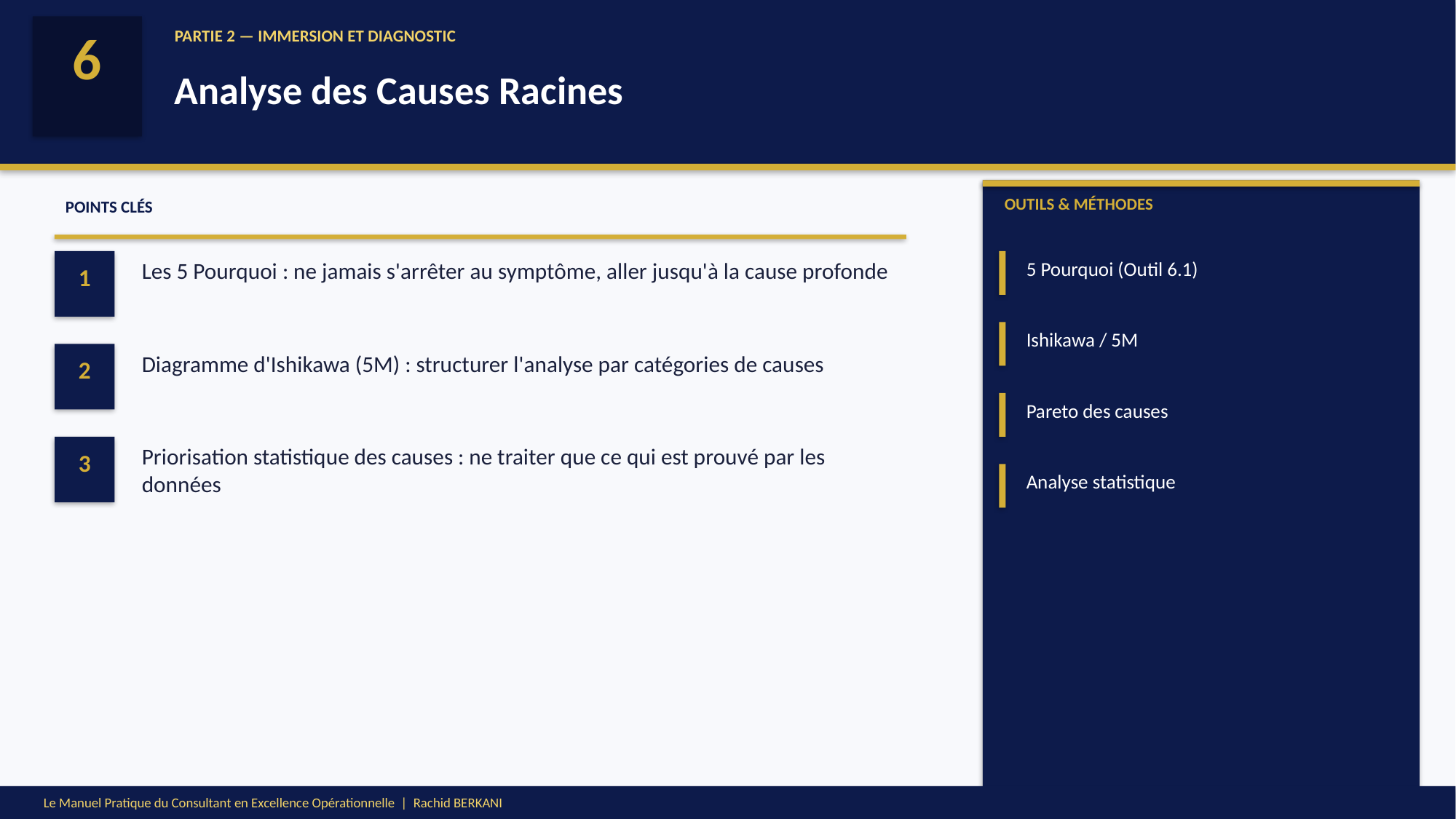

6
PARTIE 2 — IMMERSION ET DIAGNOSTIC
Analyse des Causes Racines

OUTILS & MÉTHODES
POINTS CLÉS

Les 5 Pourquoi : ne jamais s'arrêter au symptôme, aller jusqu'à la cause profonde

5 Pourquoi (Outil 6.1)
1

Ishikawa / 5M

Diagramme d'Ishikawa (5M) : structurer l'analyse par catégories de causes
2

Pareto des causes

Priorisation statistique des causes : ne traiter que ce qui est prouvé par les données
3

Analyse statistique

Le Manuel Pratique du Consultant en Excellence Opérationnelle  |  Rachid BERKANI